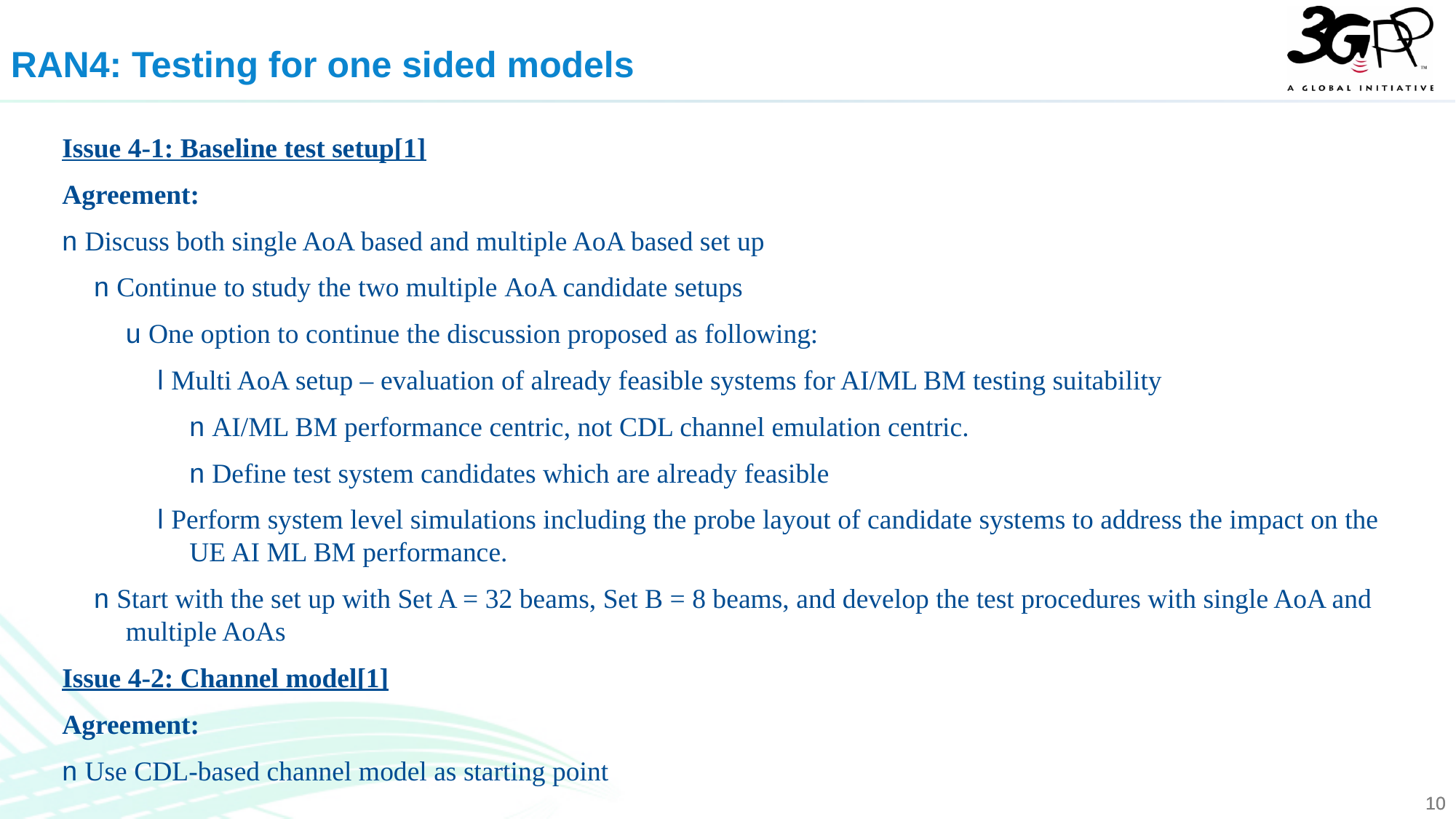

RAN4: Testing for one sided models
Issue 4-1: Baseline test setup[1]
Agreement:
n Discuss both single AoA based and multiple AoA based set up
n Continue to study the two multiple AoA candidate setups
u One option to continue the discussion proposed as following:
l Multi AoA setup – evaluation of already feasible systems for AI/ML BM testing suitability
n AI/ML BM performance centric, not CDL channel emulation centric.
n Define test system candidates which are already feasible
l Perform system level simulations including the probe layout of candidate systems to address the impact on the UE AI ML BM performance.
n Start with the set up with Set A = 32 beams, Set B = 8 beams, and develop the test procedures with single AoA and multiple AoAs
Issue 4-2: Channel model[1]
Agreement:
n Use CDL-based channel model as starting point